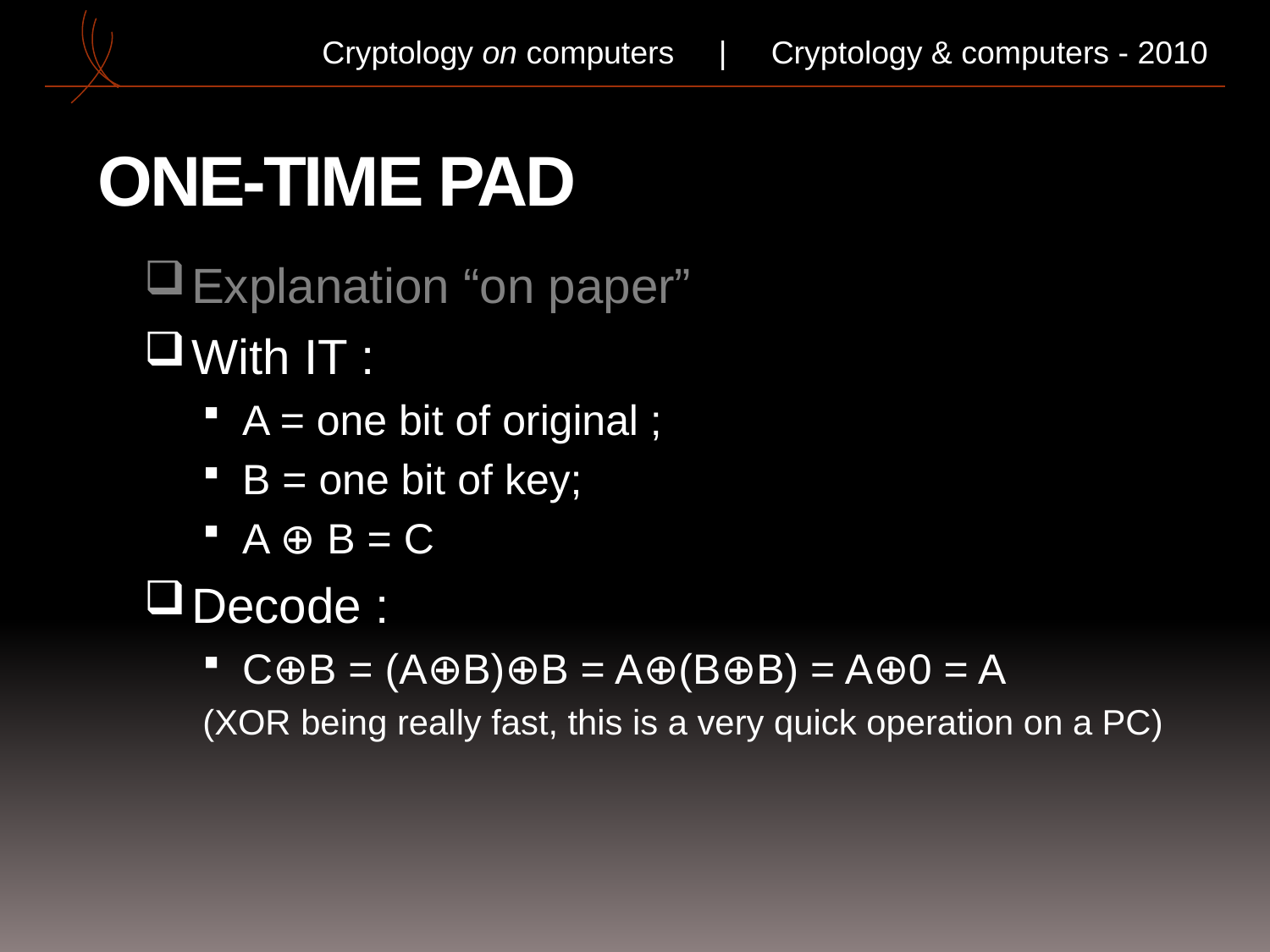

Cryptology on computers     |     Cryptology & computers - 2010
# One-time pad
Explanation “on paper”
With IT :
A = one bit of original ;
B = one bit of key;
A ⊕ B = C
Decode :
C⊕B = (A⊕B)⊕B = A⊕(B⊕B) = A⊕0 = A
(XOR being really fast, this is a very quick operation on a PC)